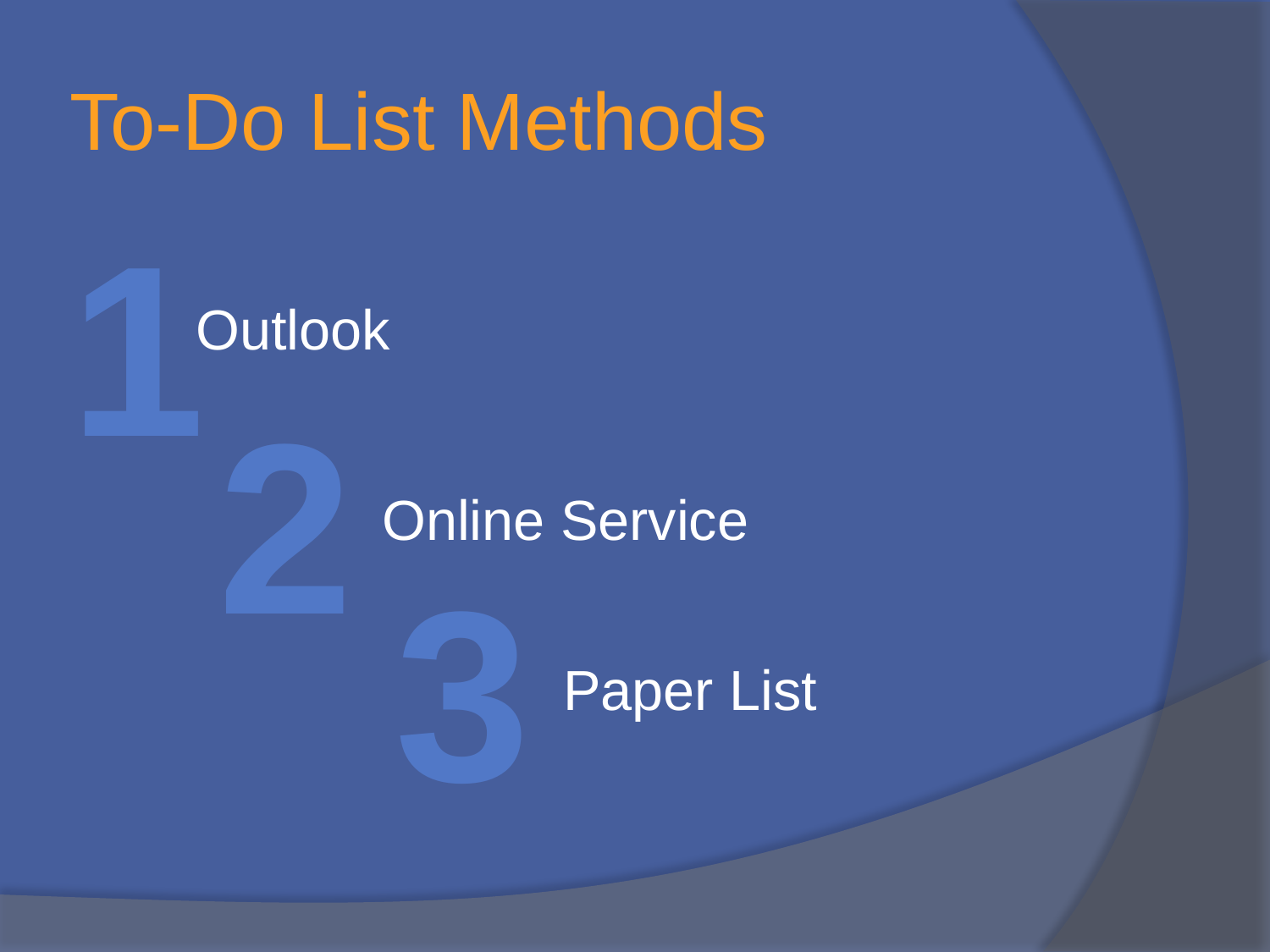

# To-Do List Methods
1
2
3
Outlook
Online Service
Paper List